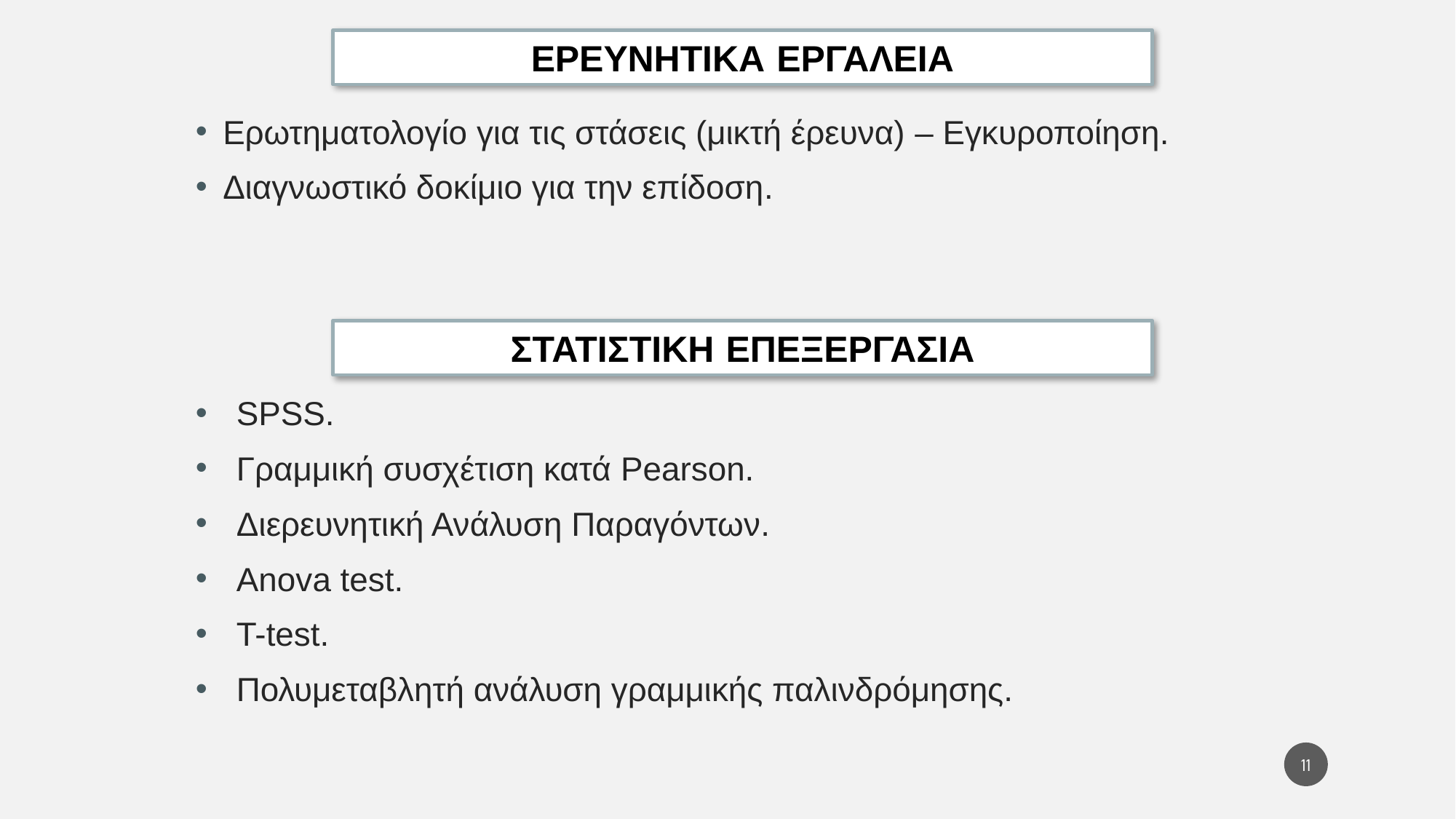

ΕΡΕΥΝΗΤΙΚΑ ΕΡΓΑΛΕΙΑ
Ερωτηματολογίο για τις στάσεις (μικτή έρευνα) – Εγκυροποίηση.
Διαγνωστικό δοκίμιο για την επίδοση.
ΣΤΑΤΙΣΤΙΚΗ ΕΠΕΞΕΡΓΑΣΙΑ
SPSS.
Γραμμική συσχέτιση κατά Pearson.
Διερευνητική Ανάλυση Παραγόντων.
Anova test.
T-test.
Πολυμεταβλητή ανάλυση γραμμικής παλινδρόμησης.
11